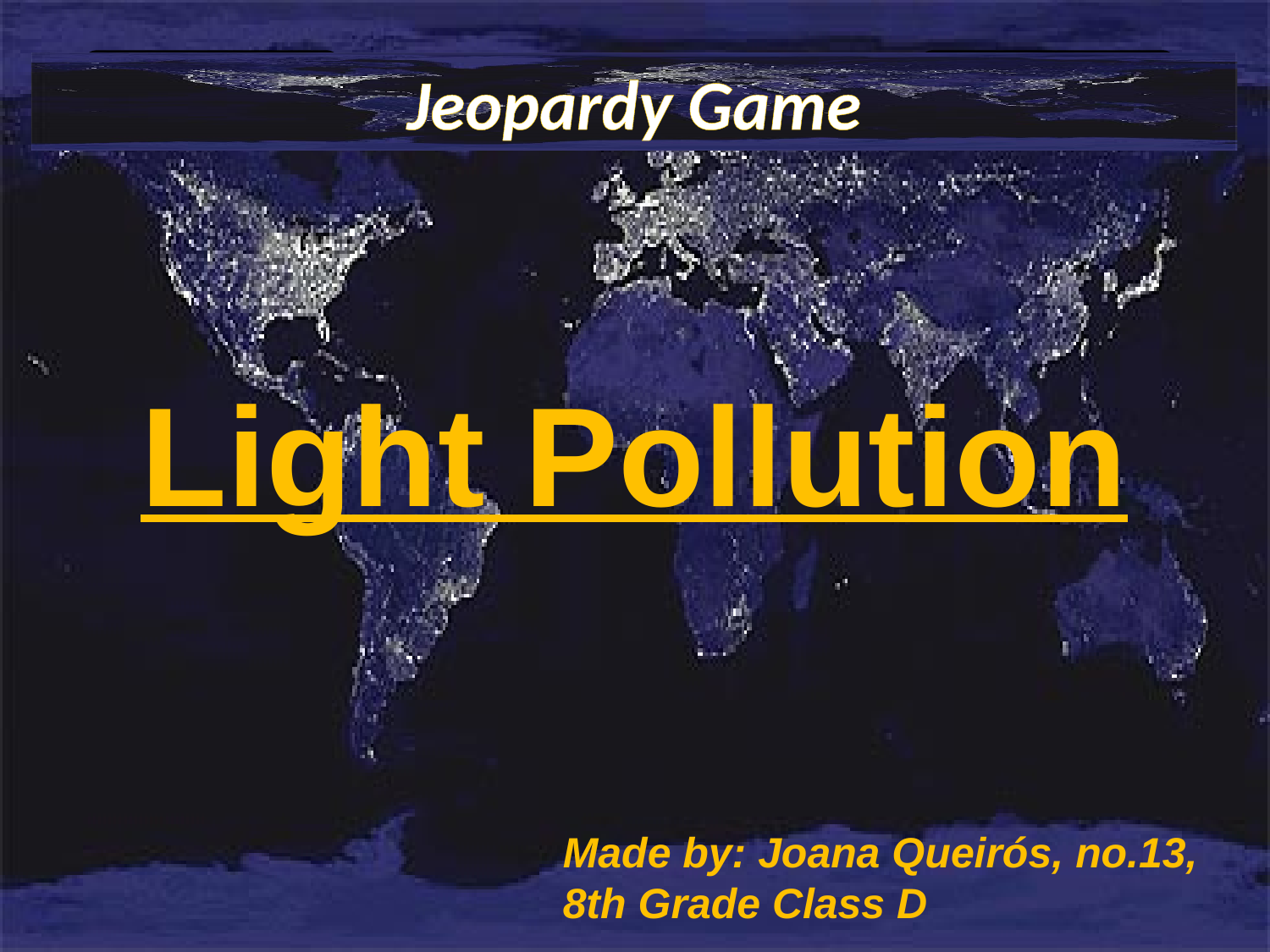

Jeopardy Game
Light Pollution

Made by: Joana Queirós, no.13, 8th Grade Class D